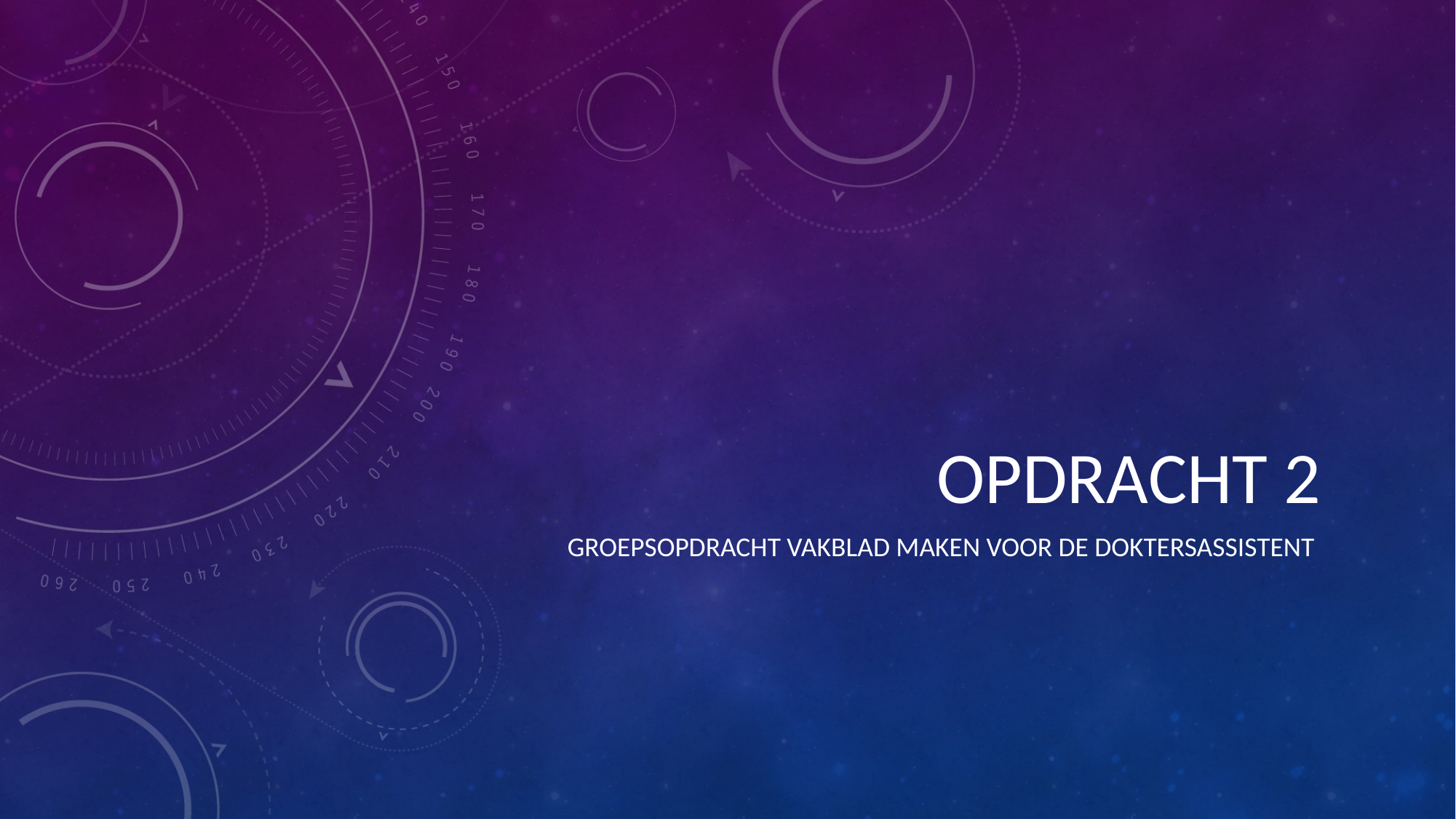

# OpDracht 2
Groepsopdracht Vakblad maken voor de doktersassistent